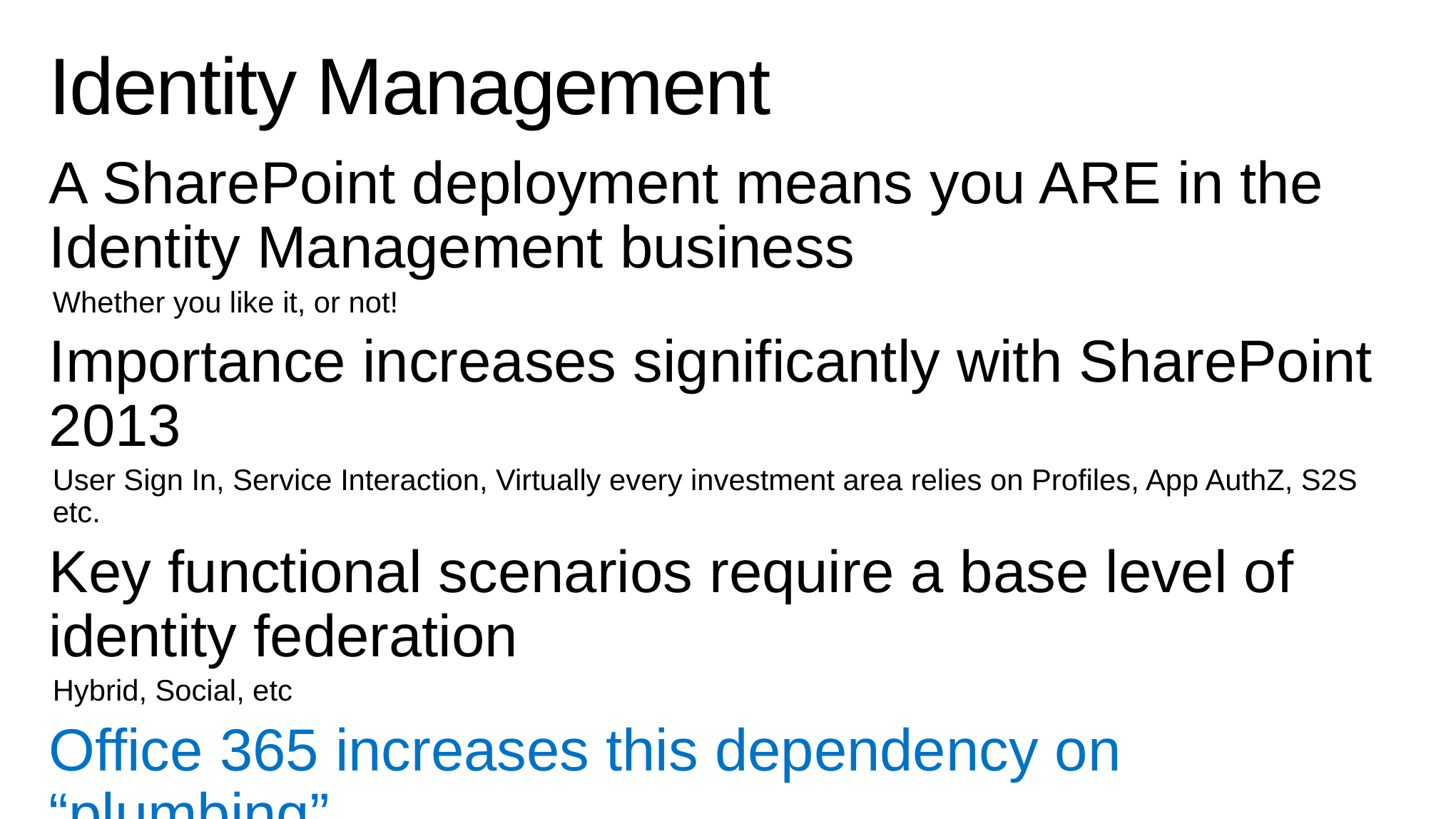

# Identity Management
A SharePoint deployment means you ARE in the Identity Management business
Whether you like it, or not!
Importance increases significantly with SharePoint 2013
User Sign In, Service Interaction, Virtually every investment area relies on Profiles, App AuthZ, S2S etc.
Key functional scenarios require a base level of identity federation
Hybrid, Social, etc
Office 365 increases this dependency on “plumbing”